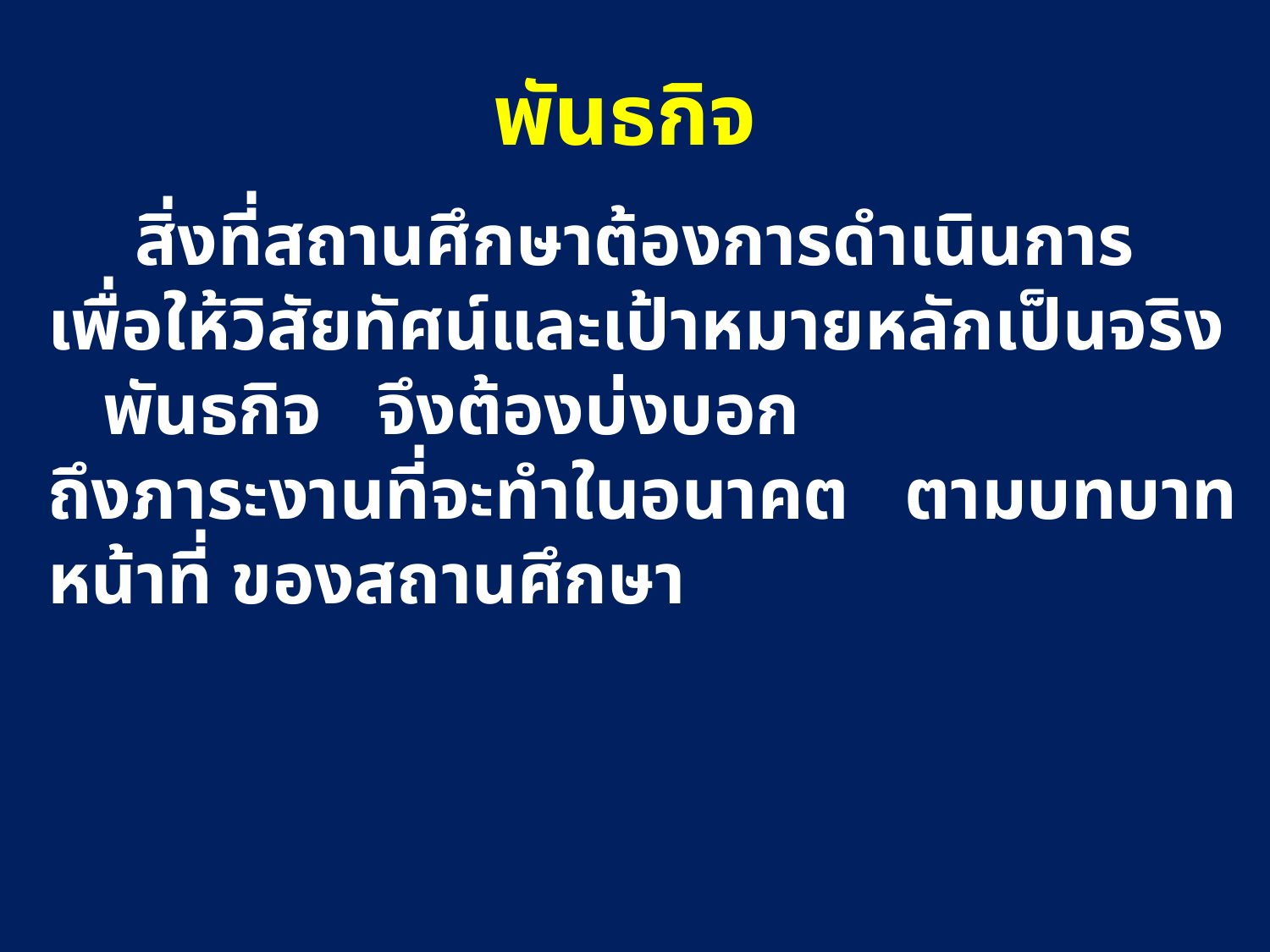

พันธกิจ
      สิ่งที่สถานศึกษาต้องการดำเนินการ เพื่อให้วิสัยทัศน์และเป้าหมายหลักเป็นจริง      พันธกิจ   จึงต้องบ่งบอก
ถึงภาระงานที่จะทำในอนาคต   ตามบทบาทหน้าที่ ของสถานศึกษา